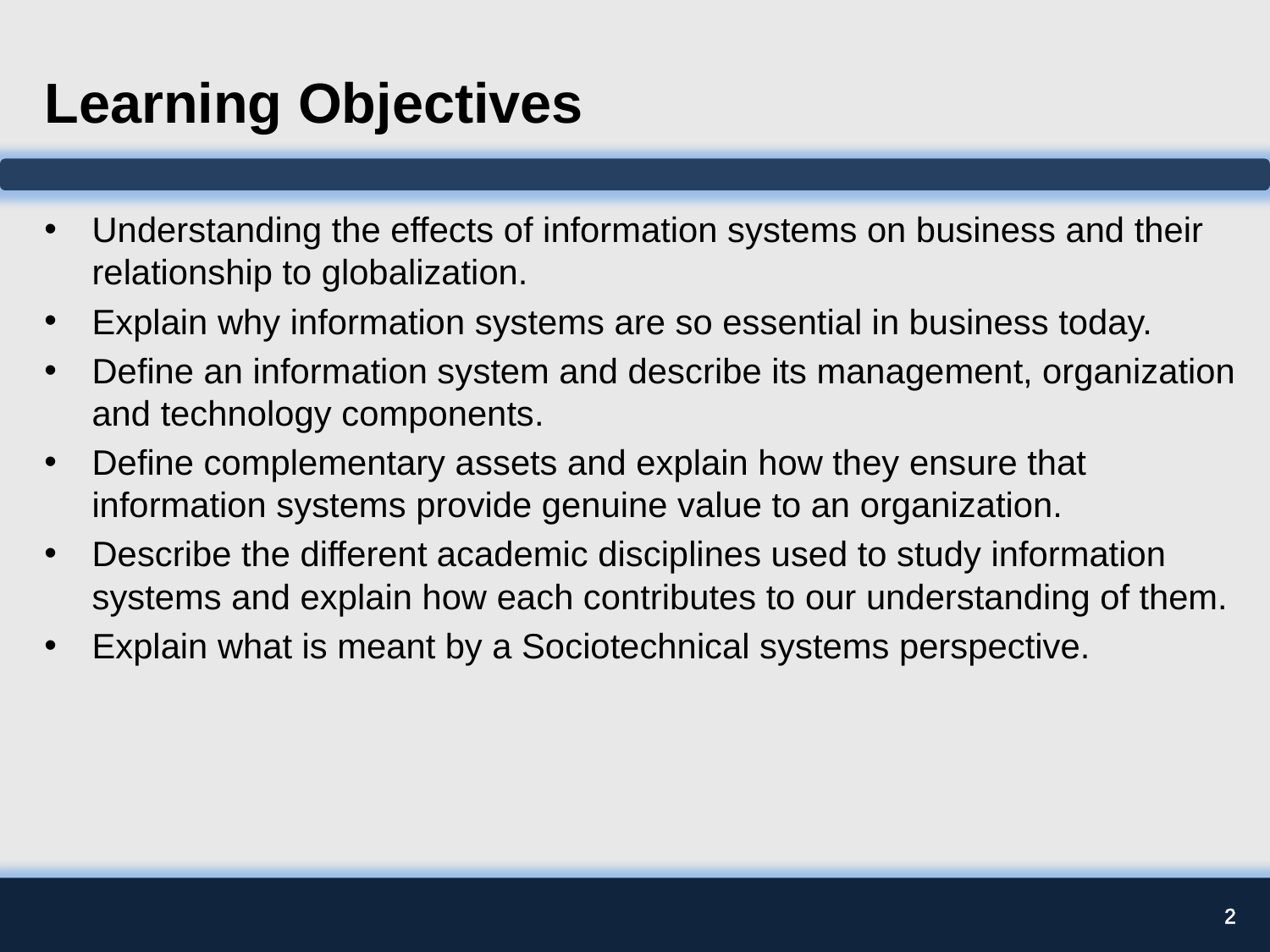

# Learning Objectives
Understanding the effects of information systems on business and their relationship to globalization.
Explain why information systems are so essential in business today.
Define an information system and describe its management, organization and technology components.
Define complementary assets and explain how they ensure that information systems provide genuine value to an organization.
Describe the different academic disciplines used to study information systems and explain how each contributes to our understanding of them.
Explain what is meant by a Sociotechnical systems perspective.
2